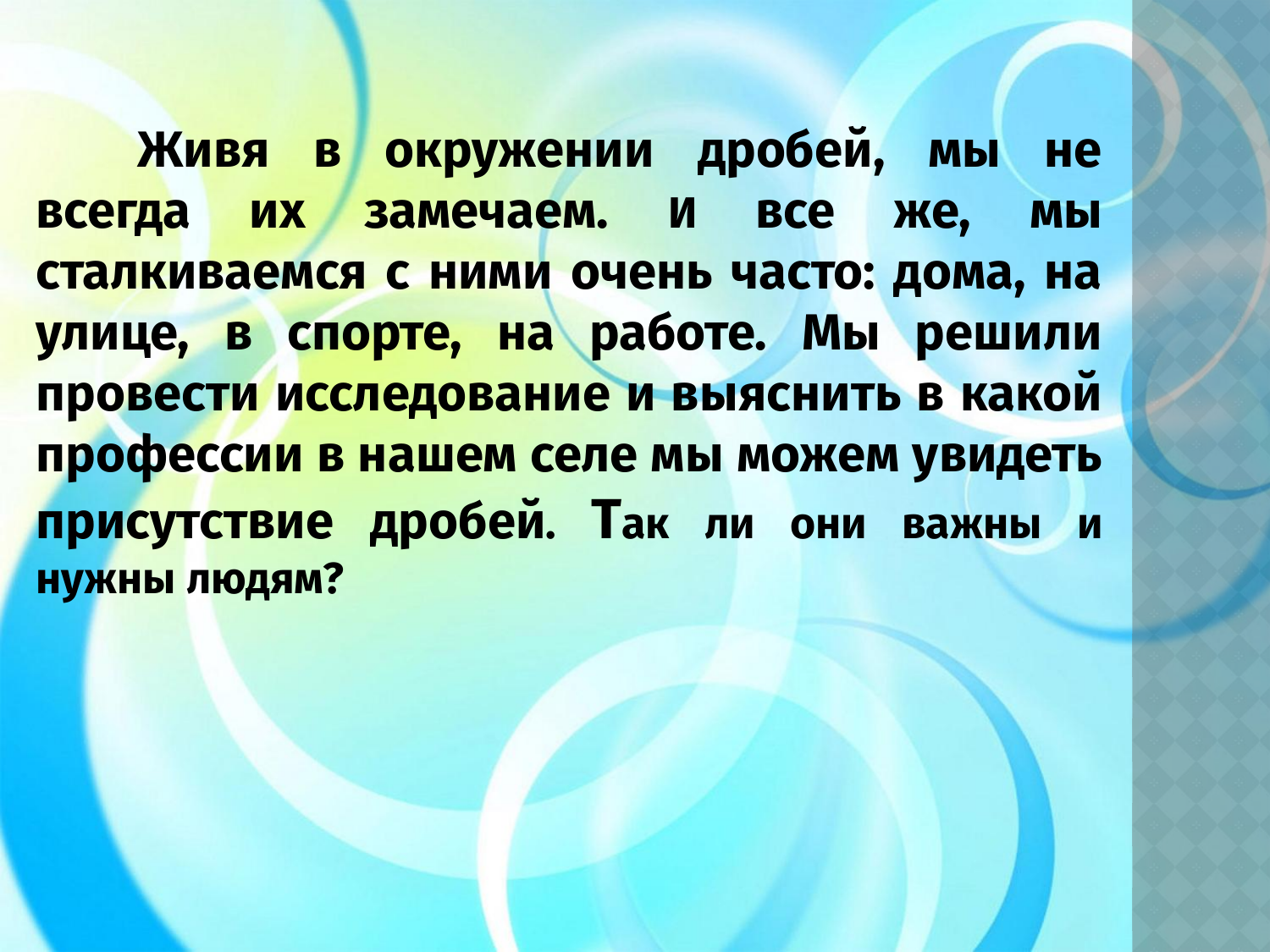

# Живя в окружении дробей, мы не всегда их замечаем. И все же, мы сталкиваемся с ними очень часто: дома, на улице, в спорте, на работе. Мы решили провести исследование и выяснить в какой профессии в нашем селе мы можем увидеть присутствие дробей. Так ли они важны и нужны людям?